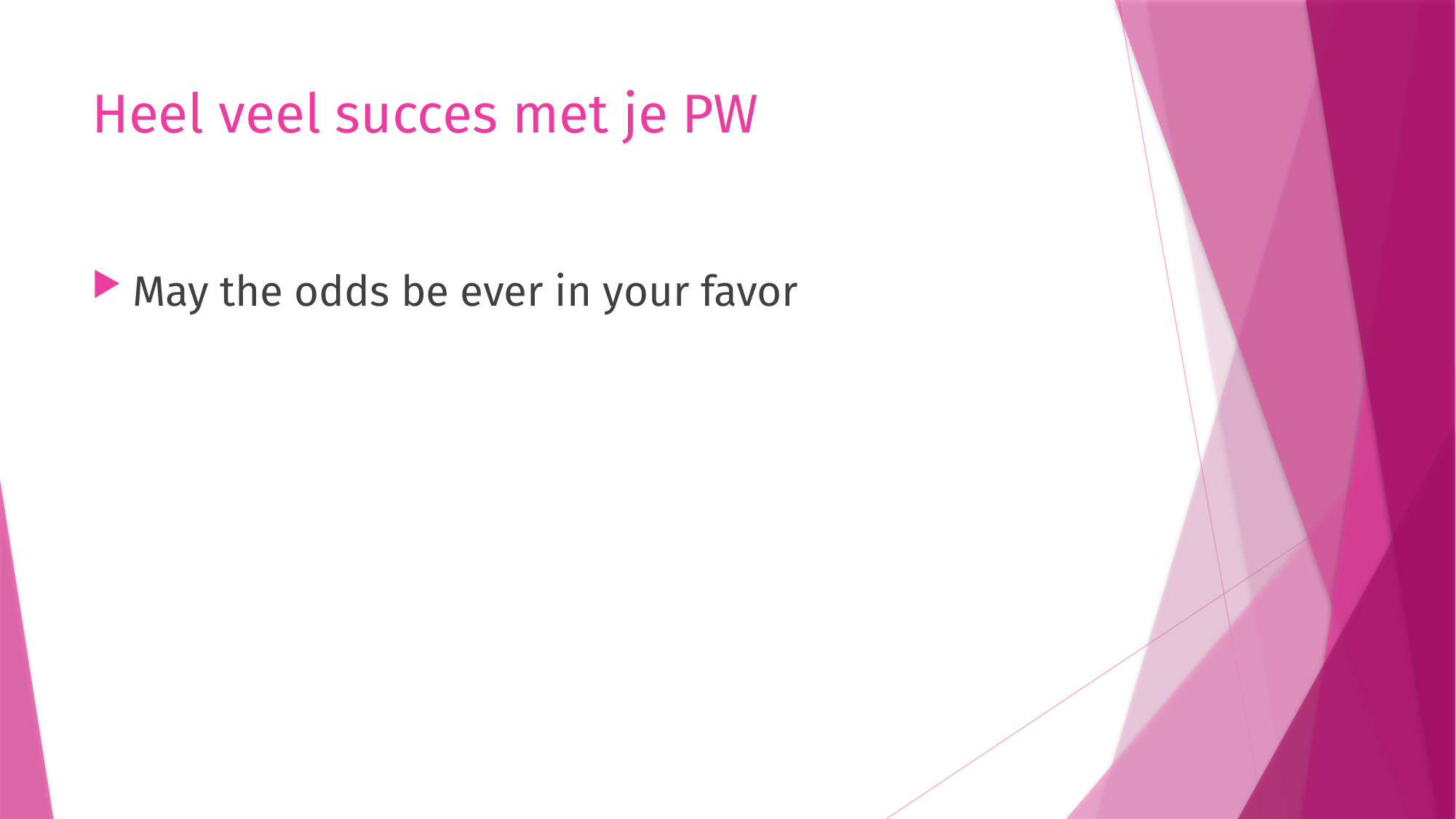

# Heel veel succes met je PW
May the odds be ever in your favor